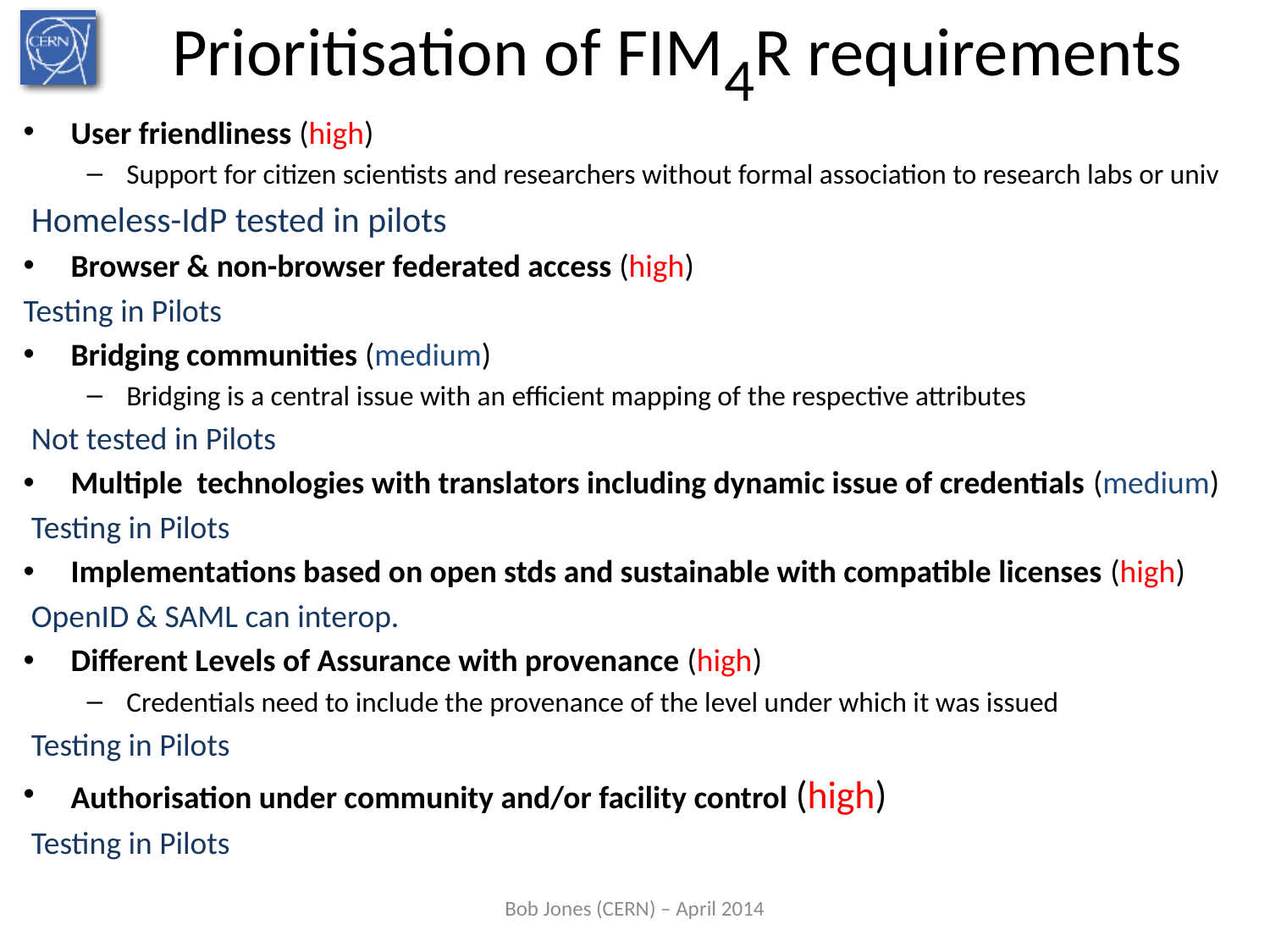

# Prioritisation of FIM4R requirements
User friendliness (high)
Support for citizen scientists and researchers without formal association to research labs or univ
Homeless-IdP tested in pilots
Browser & non-browser federated access (high)
Testing in Pilots
Bridging communities (medium)
Bridging is a central issue with an efficient mapping of the respective attributes
Not tested in Pilots
Multiple  technologies with translators including dynamic issue of credentials (medium)
Testing in Pilots
Implementations based on open stds and sustainable with compatible licenses (high)
OpenID & SAML can interop.
Different Levels of Assurance with provenance (high)
Credentials need to include the provenance of the level under which it was issued
Testing in Pilots
Authorisation under community and/or facility control (high)
Testing in Pilots
Bob Jones (CERN) – April 2014